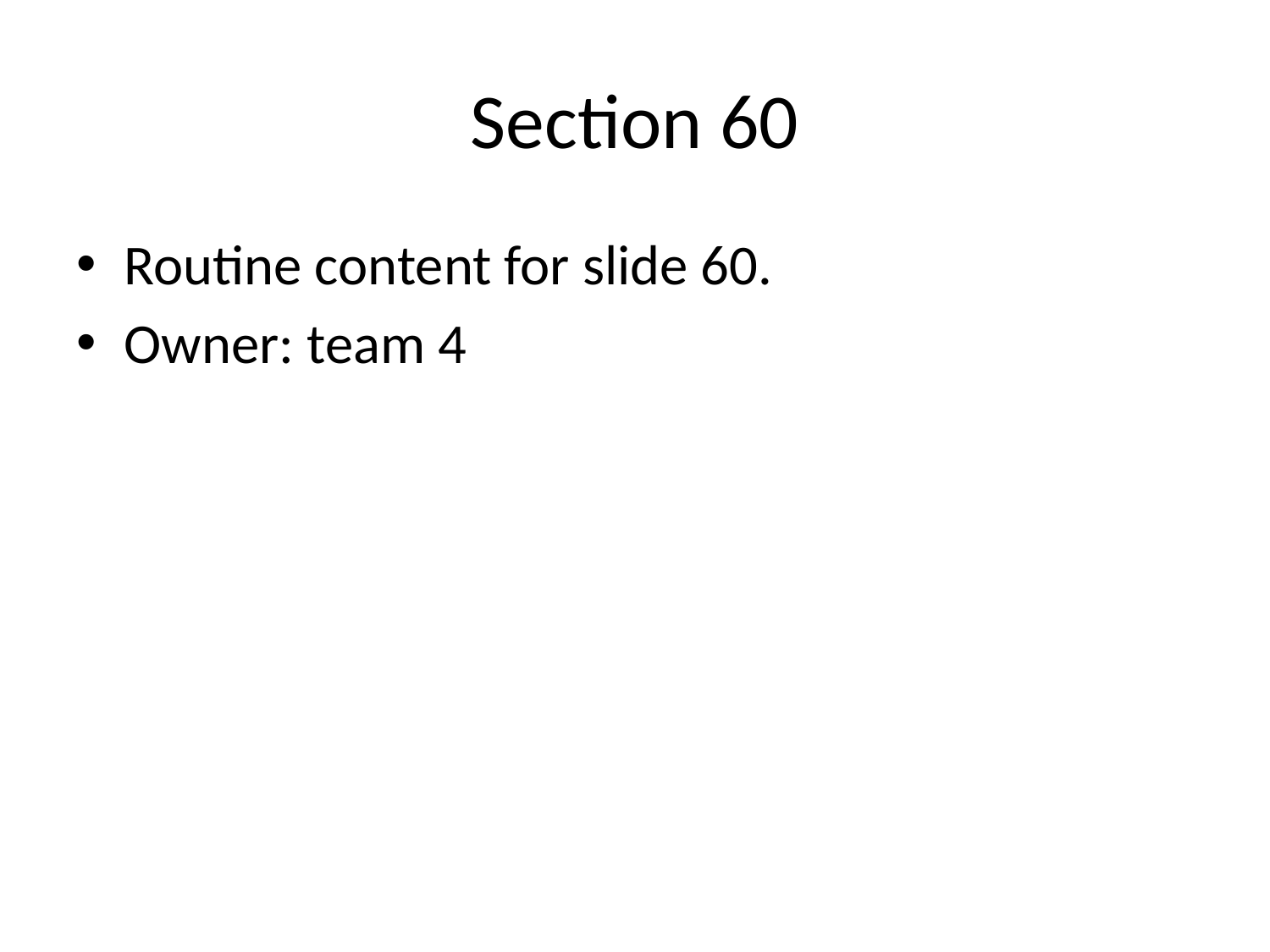

# Section 60
Routine content for slide 60.
Owner: team 4